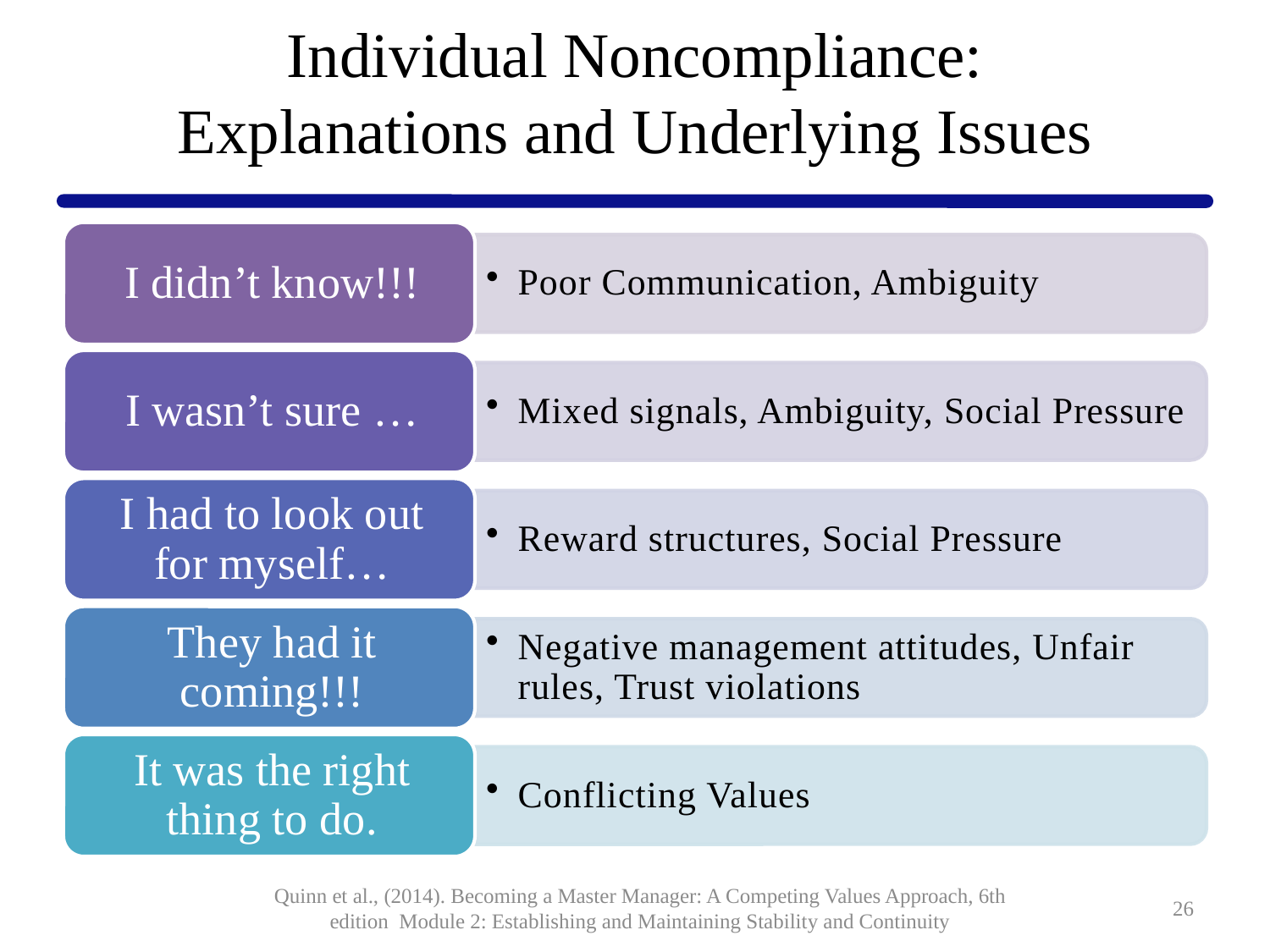

# Individual Noncompliance: Explanations and Underlying Issues
Poor Communication, Ambiguity
I didn’t know!!!
Mixed signals, Ambiguity, Social Pressure
I wasn’t sure …
Reward structures, Social Pressure
I had to look out for myself…
Negative management attitudes, Unfair rules, Trust violations
They had it coming!!!
Conflicting Values
It was the right thing to do.
Quinn et al., (2014). Becoming a Master Manager: A Competing Values Approach, 6th edition  Module 2: Establishing and Maintaining Stability and Continuity
26